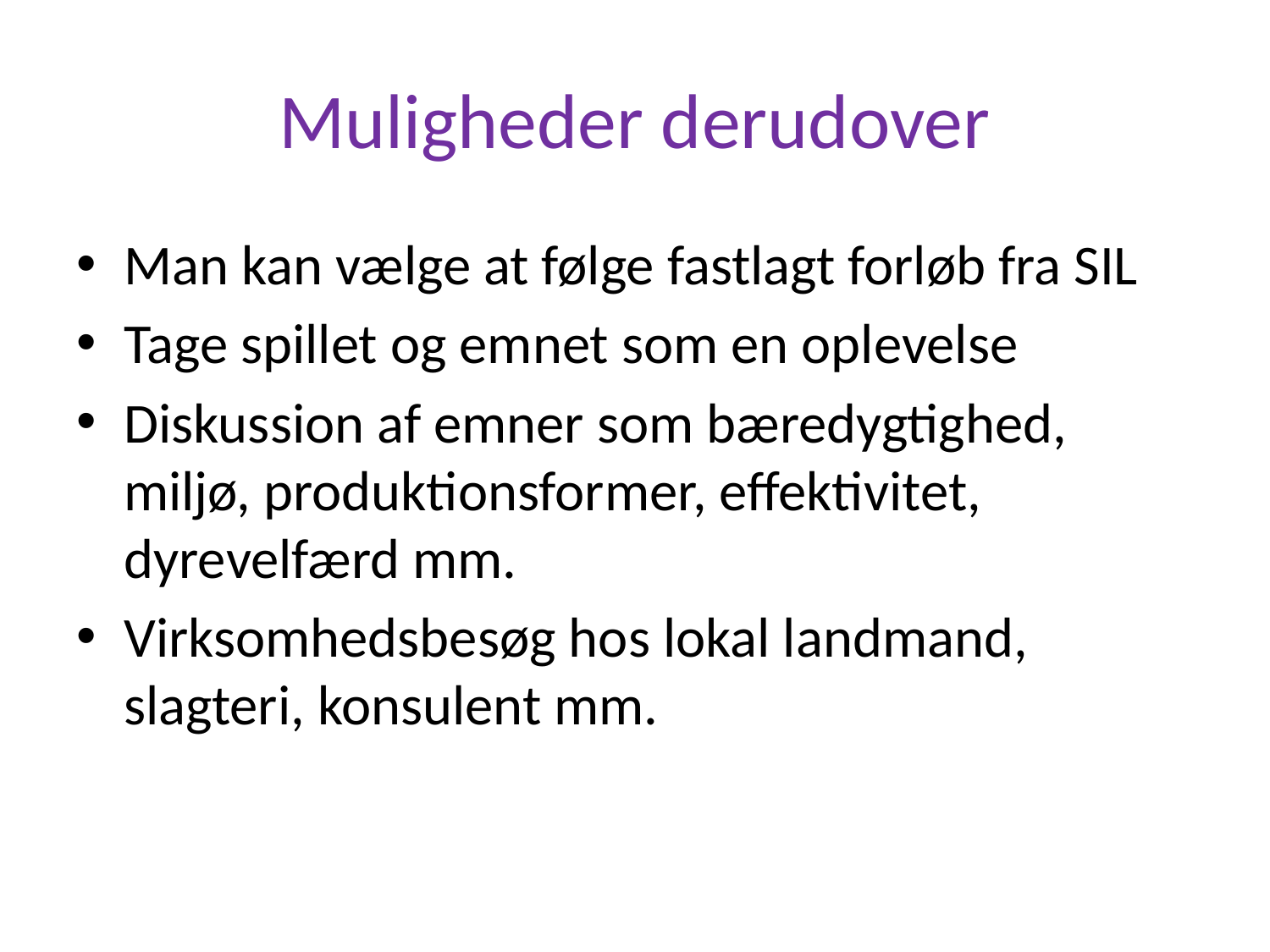

# Muligheder derudover
Man kan vælge at følge fastlagt forløb fra SIL
Tage spillet og emnet som en oplevelse
Diskussion af emner som bæredygtighed, miljø, produktionsformer, effektivitet, dyrevelfærd mm.
Virksomhedsbesøg hos lokal landmand, slagteri, konsulent mm.